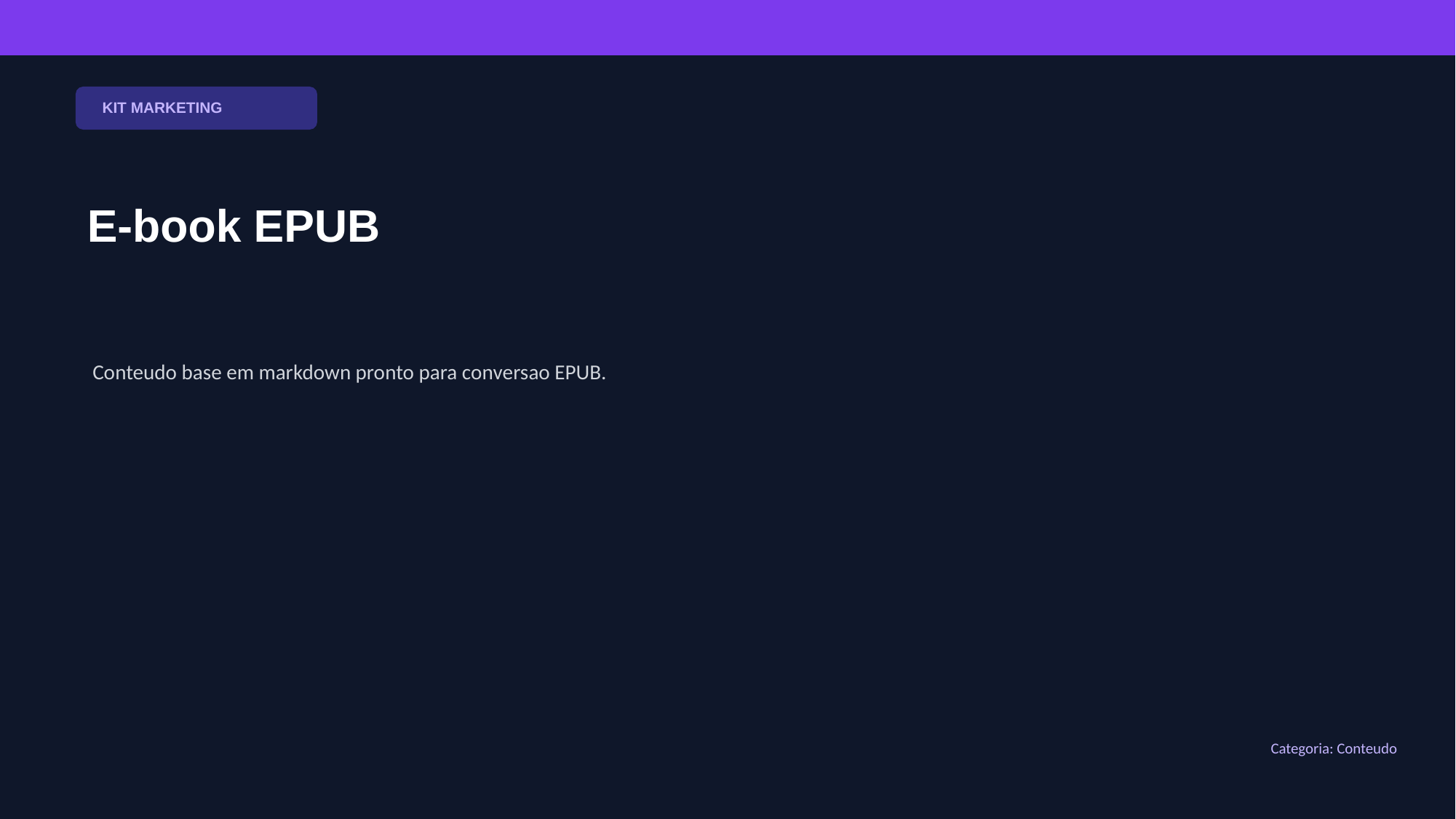

KIT MARKETING
E-book EPUB
Conteudo base em markdown pronto para conversao EPUB.
Categoria: Conteudo